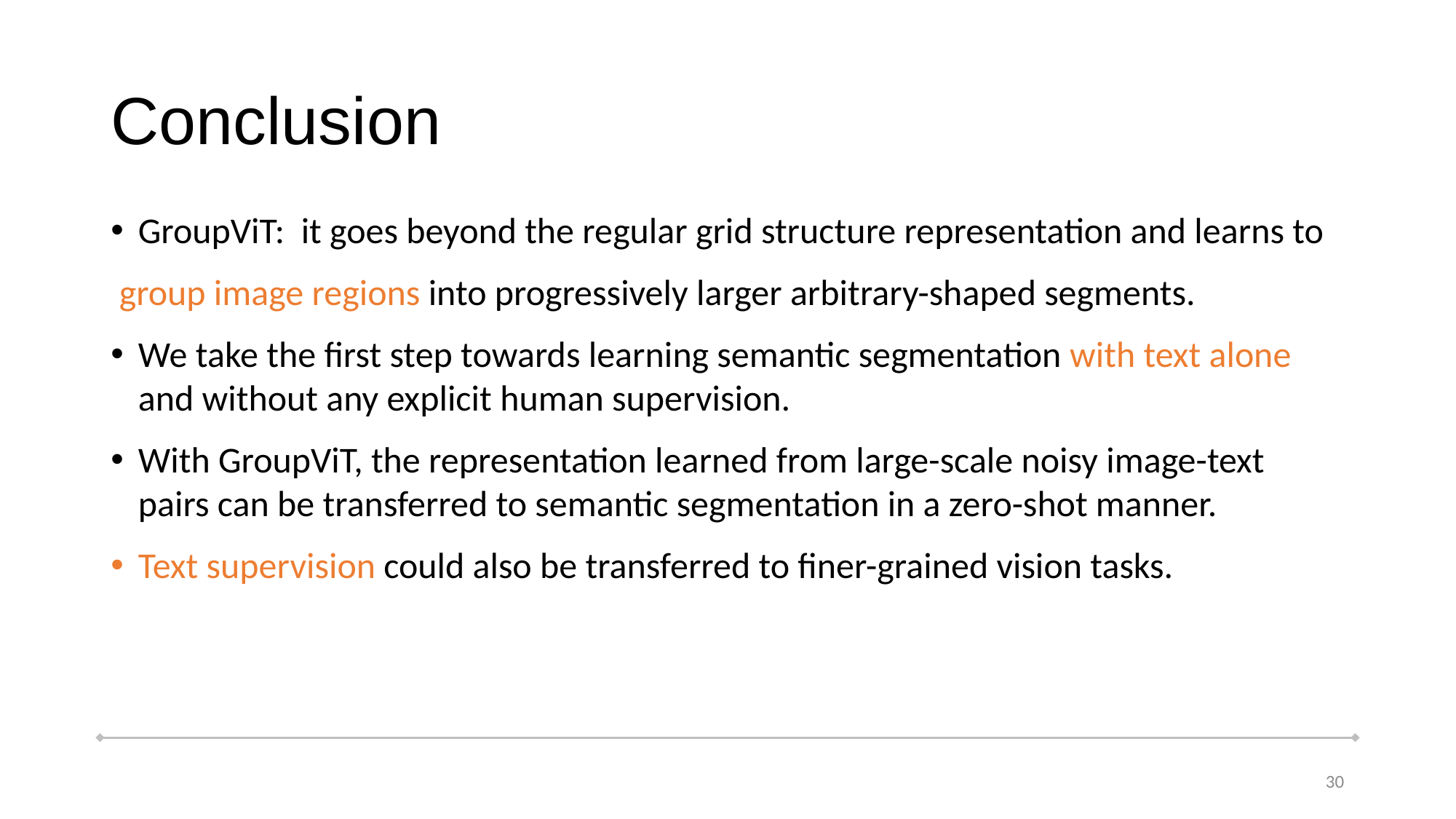

# Conclusion
GroupViT:  it goes beyond the regular grid structure representation and learns to
 group image regions into progressively larger arbitrary-shaped segments.
We take the first step towards learning semantic segmentation with text alone and without any explicit human supervision.
With GroupViT, the representation learned from large-scale noisy image-text pairs can be transferred to semantic segmentation in a zero-shot manner.
Text supervision could also be transferred to finer-grained vision tasks.
30